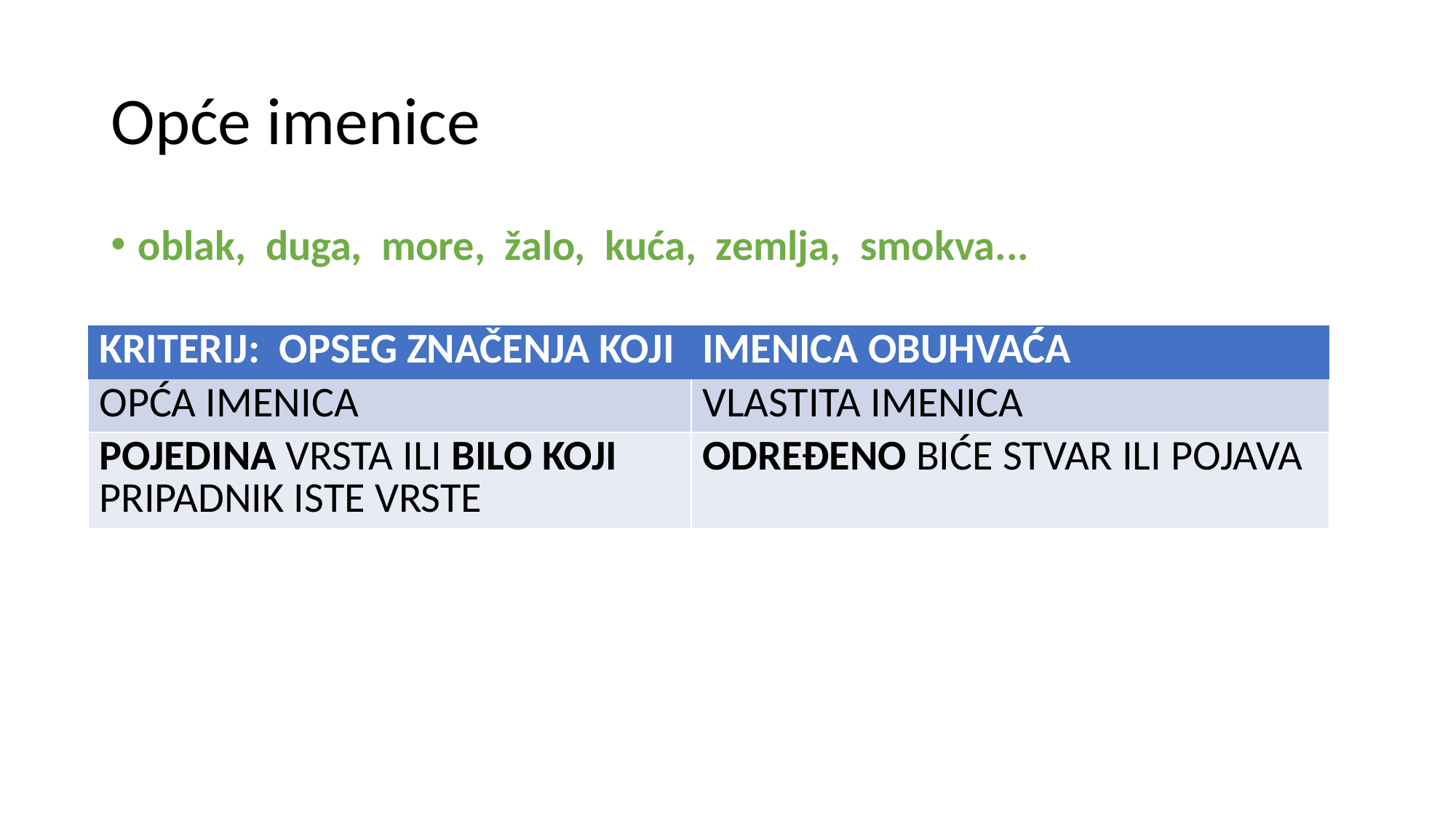

# Opće imenice
oblak,  duga,  more,  žalo,  kuća,  zemlja,  smokva...

| KRITERIJ:  OPSEG ZNAČENJA KOJI | IMENICA OBUHVAĆA |
| --- | --- |
| OPĆA IMENICA | VLASTITA IMENICA |
| POJEDINA VRSTA ILI BILO KOJI PRIPADNIK ISTE VRSTE | ODREĐENO BIĆE STVAR ILI POJAVA |